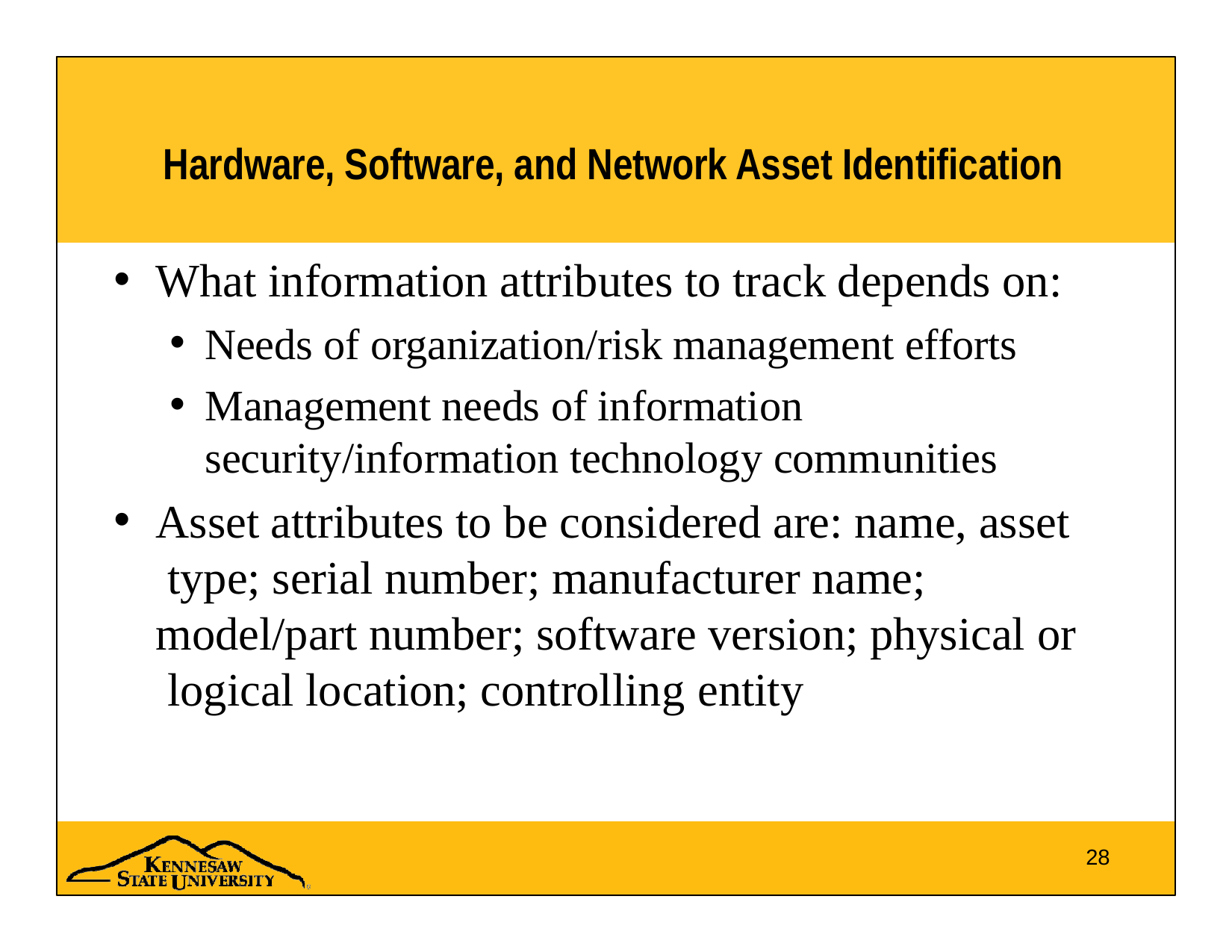

# Hardware, Software, and Network Asset Identification
What information attributes to track depends on:
Needs of organization/risk management efforts
Management needs of information  security/information technology communities
Asset attributes to be considered are: name, asset  type; serial number; manufacturer name;  model/part number; software version; physical or  logical location; controlling entity

28